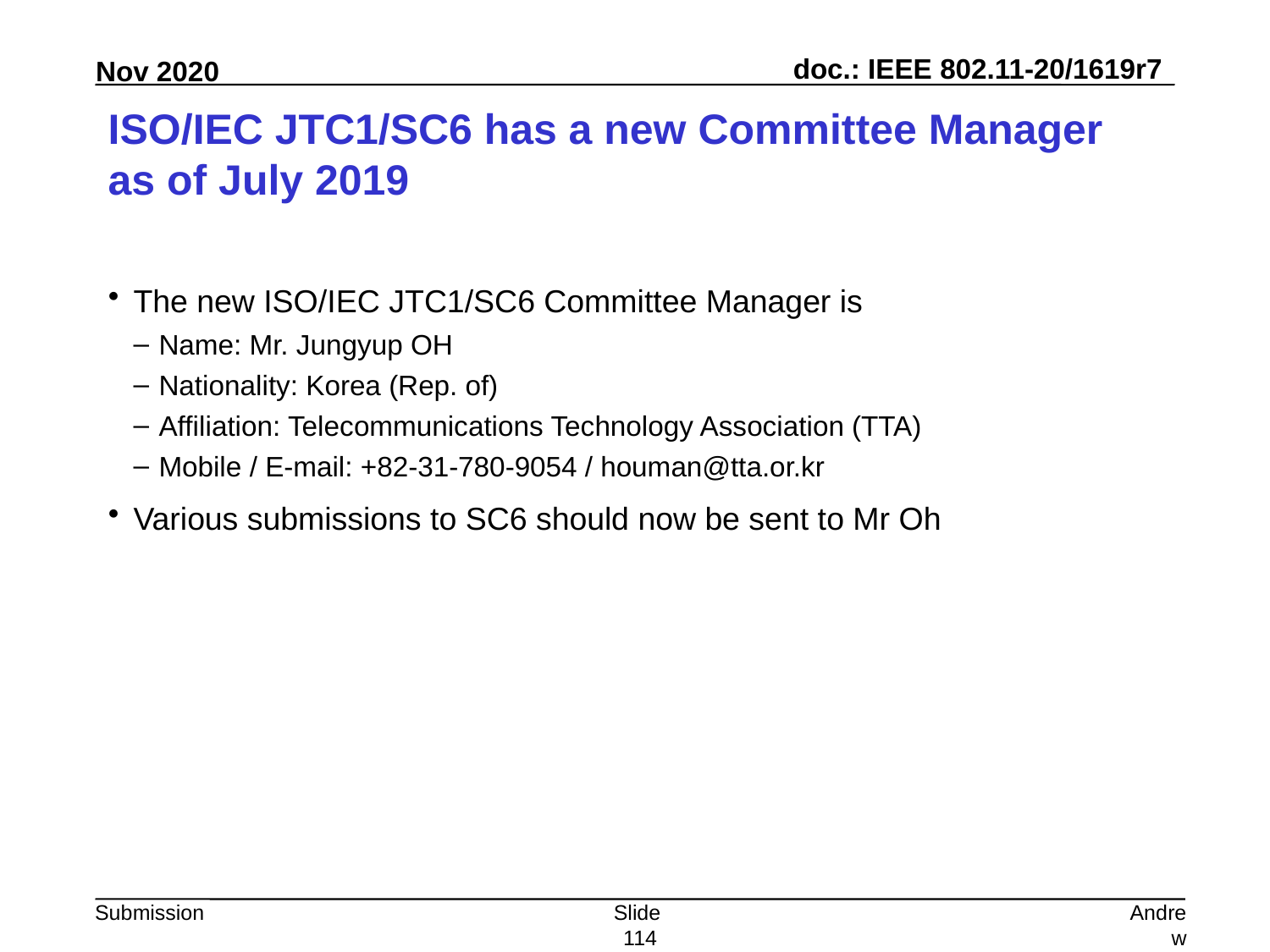

# ISO/IEC JTC1/SC6 has a new Committee Manager as of July 2019
The new ISO/IEC JTC1/SC6 Committee Manager is
Name: Mr. Jungyup OH
Nationality: Korea (Rep. of)
Affiliation: Telecommunications Technology Association (TTA)
Mobile / E-mail: +82-31-780-9054 / houman@tta.or.kr
Various submissions to SC6 should now be sent to Mr Oh
Slide 114
Andrew Myles, Cisco